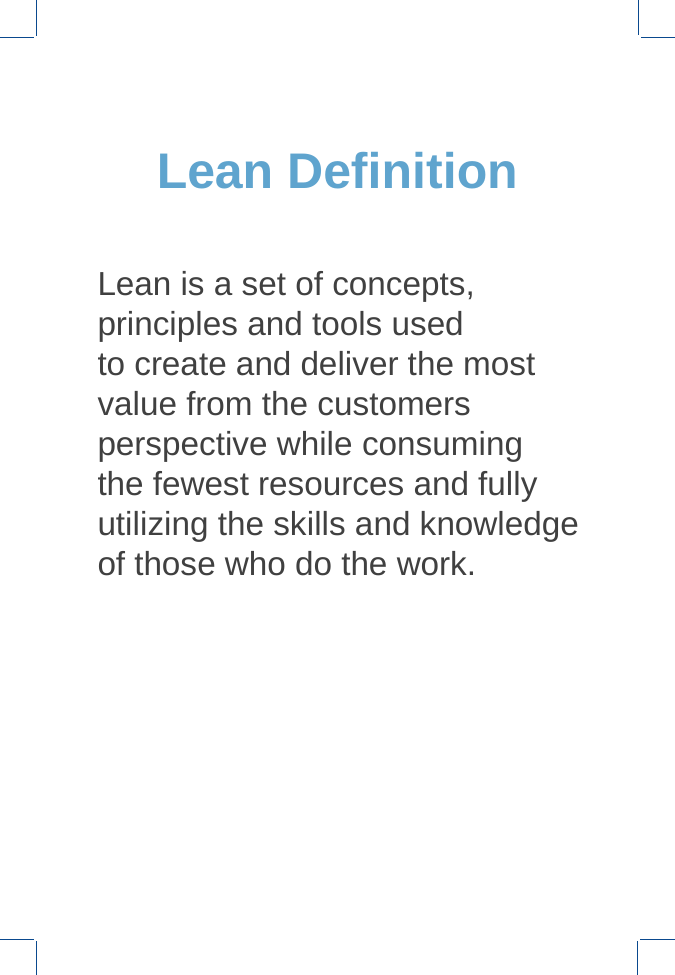

# Lean Definition
Lean is a set of concepts, principles and tools used           to create and deliver the most value from the customers perspective while consuming
the fewest resources and fully utilizing the skills and knowledge of those who do the work.